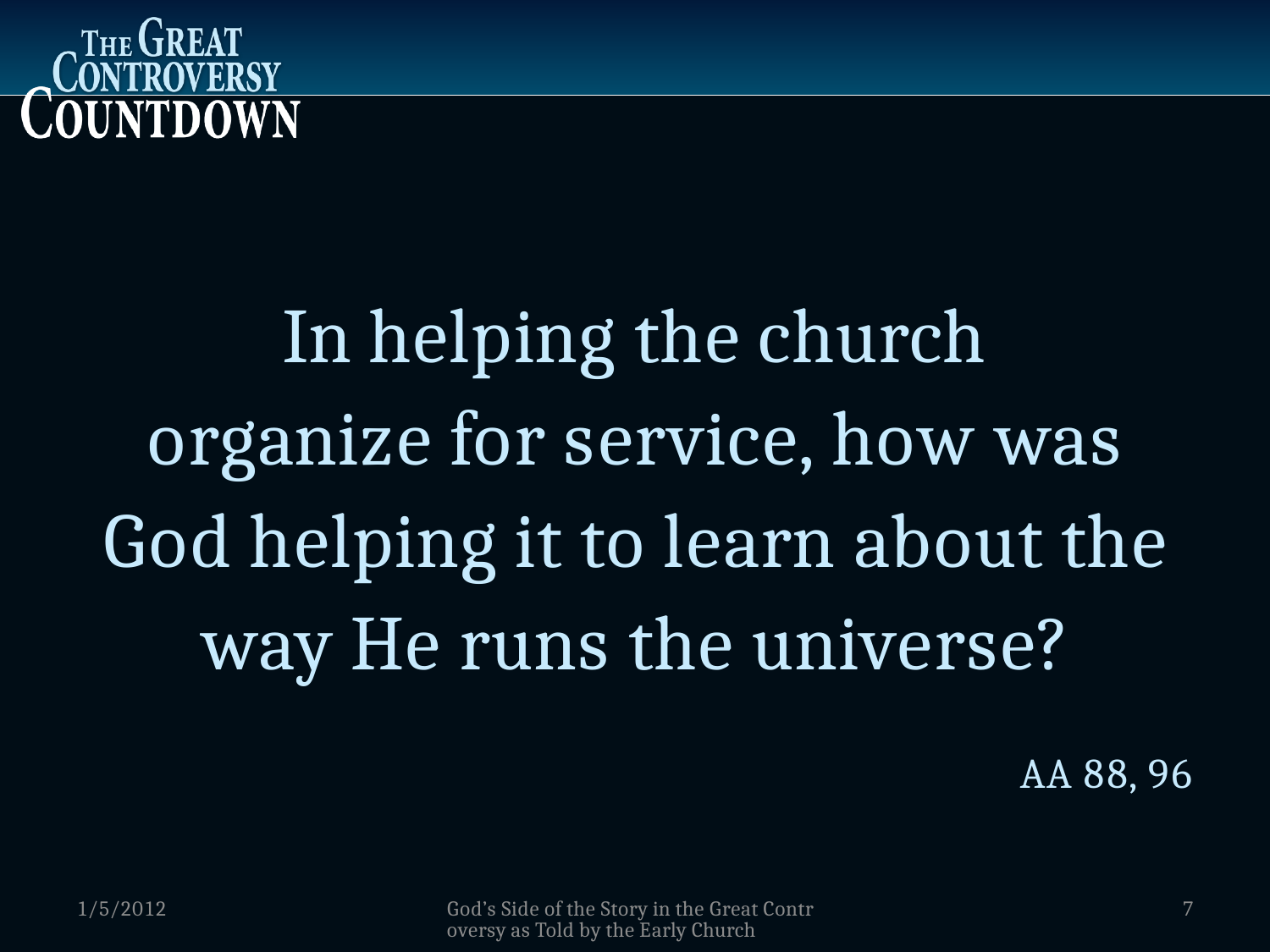

In helping the church
organize for service, how was God helping it to learn about the way He runs the universe?

AA 88, 96
1/5/2012
God’s Side of the Story in the Great Controversy as Told by the Early Church
7